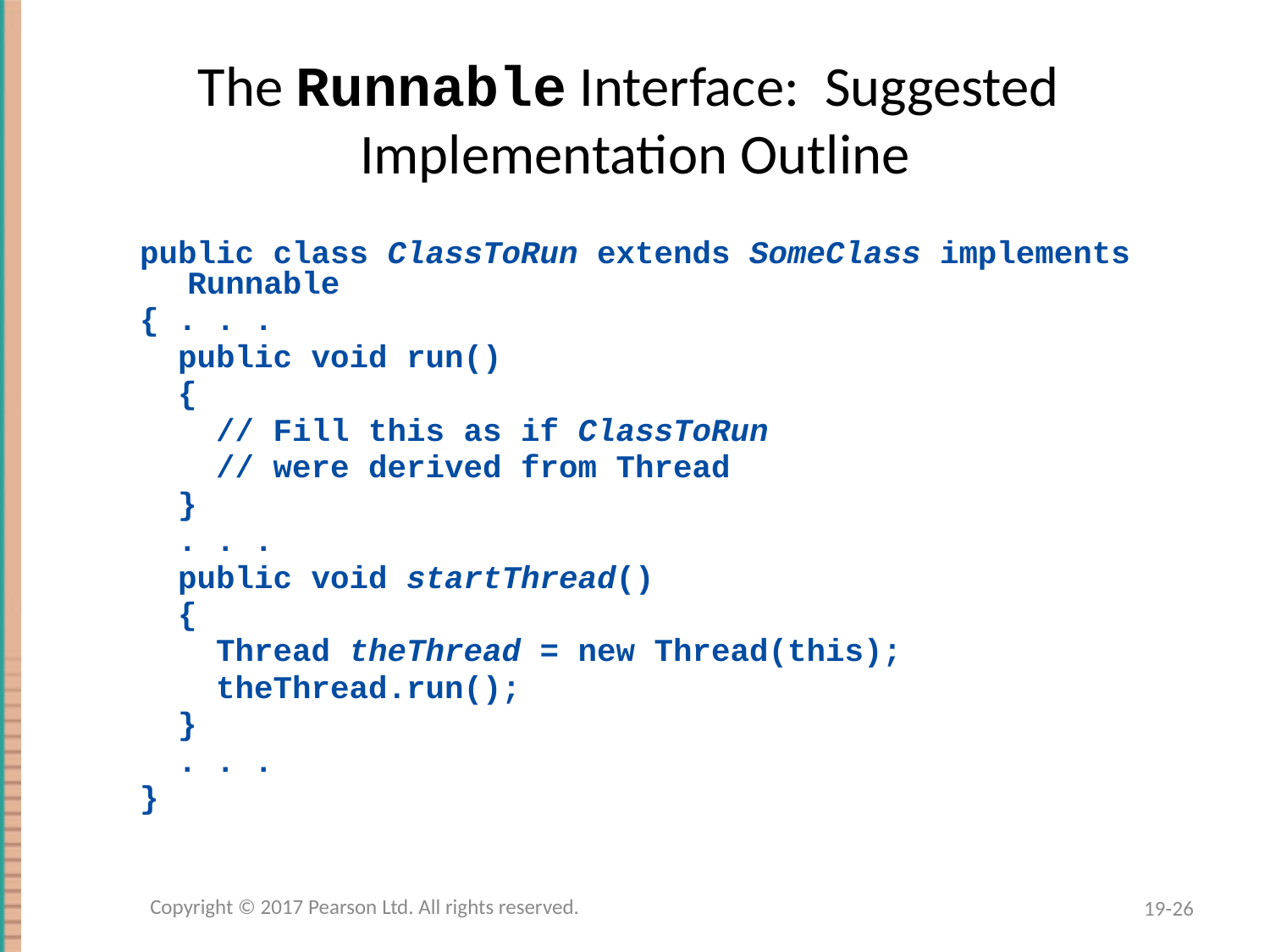

# The Runnable Interface:  Suggested  Implementation Outline
public class ClassToRun extends SomeClass implements Runnable
{ . . .
  public void run()
  {
    // Fill this as if ClassToRun
    // were derived from Thread
  }
  . . .
  public void startThread()
  {
    Thread theThread = new Thread(this);
    theThread.run();
  }
  . . .
}
Copyright © 2017 Pearson Ltd. All rights reserved.
19-26